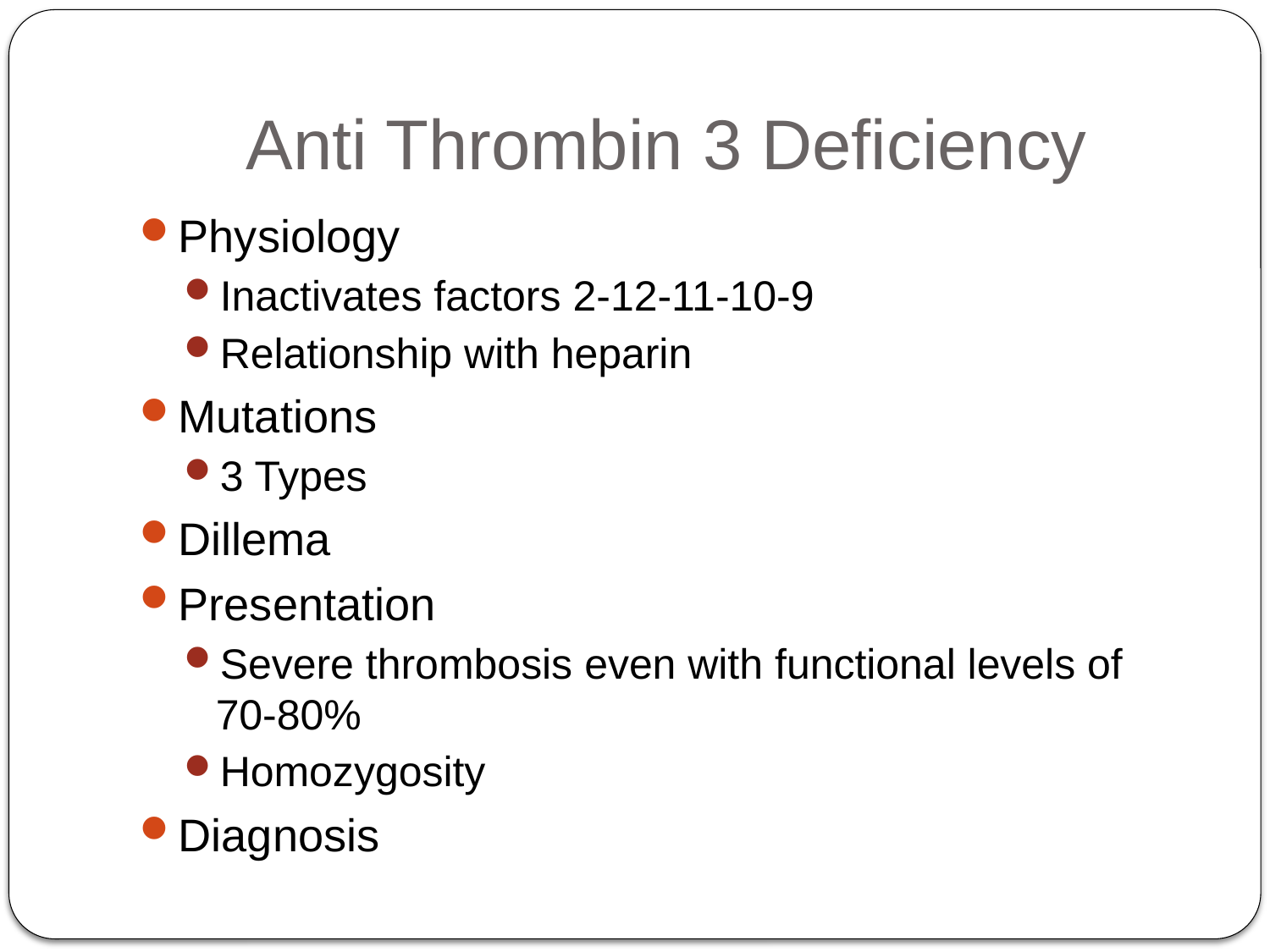

# Anti Thrombin 3 Deficiency
Physiology
Inactivates factors 2-12-11-10-9
Relationship with heparin
Mutations
3 Types
Dillema
Presentation
Severe thrombosis even with functional levels of 70-80%
Homozygosity
Diagnosis